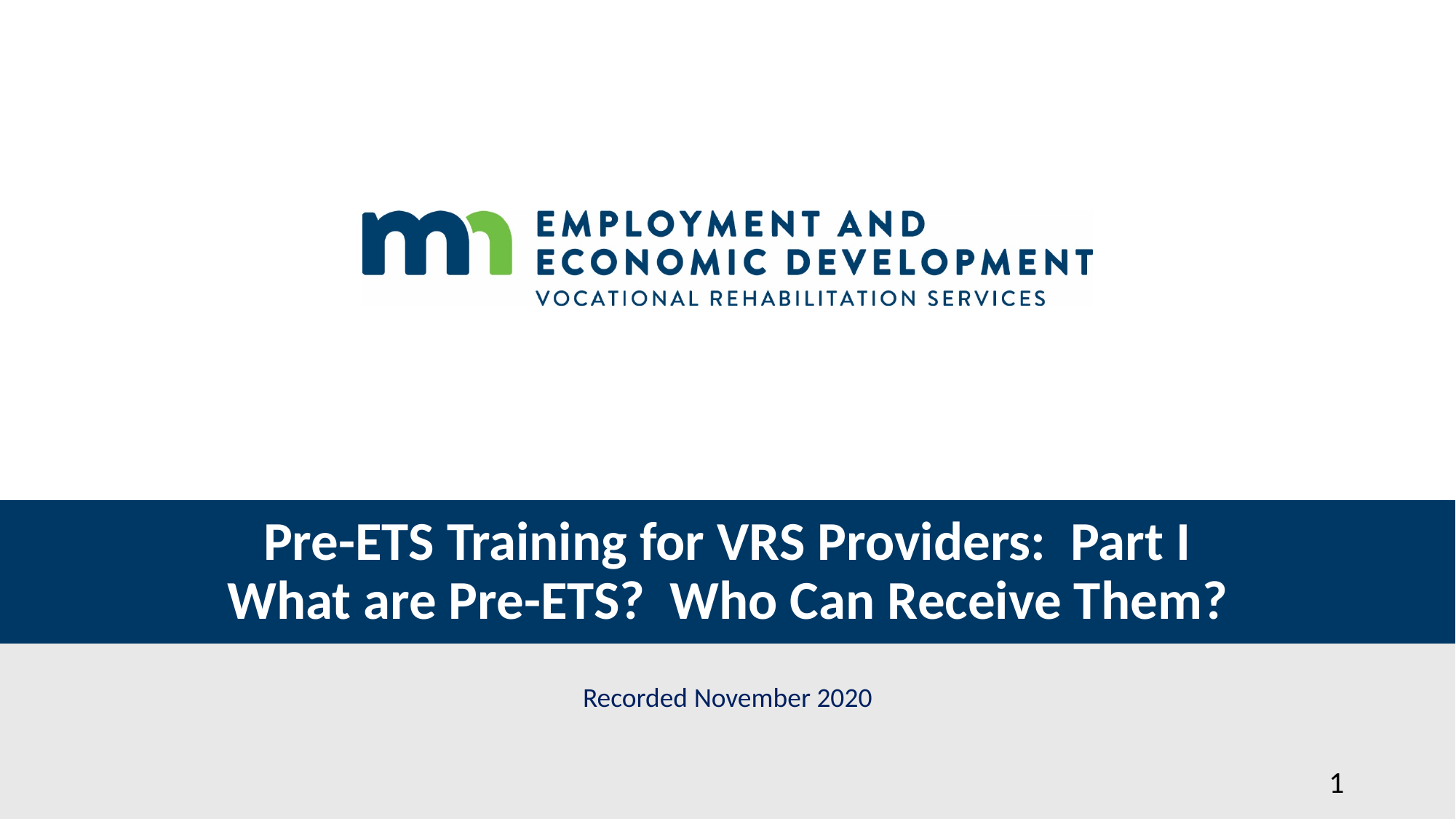

# Pre-ETS Training for VRS Providers:  Part I What are Pre-ETS?  Who Can Receive Them?
Recorded November 2020
1